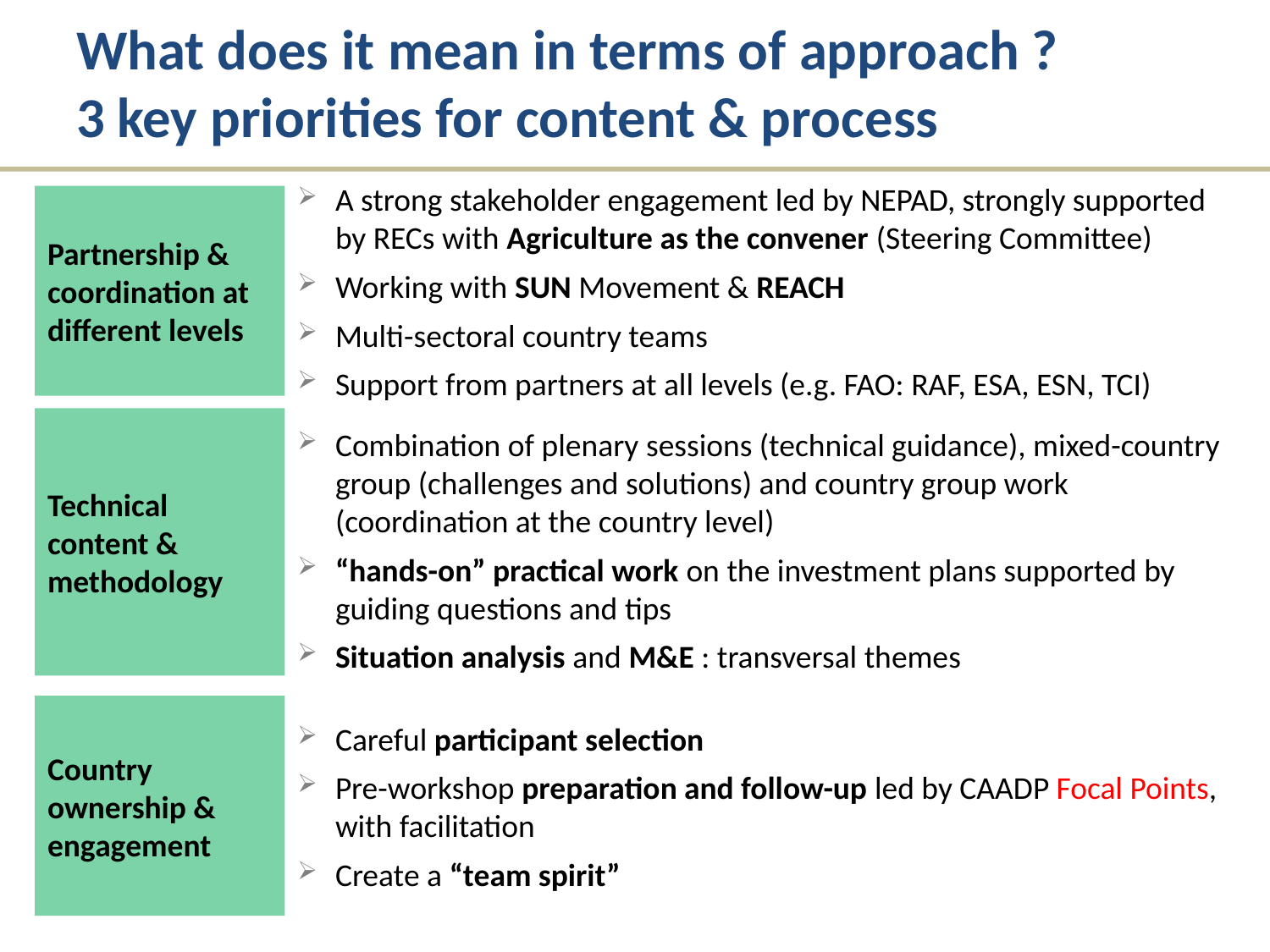

# What does it mean in terms of approach ? 3 key priorities for content & process
Partnership & coordination at different levels
A strong stakeholder engagement led by NEPAD, strongly supported by RECs with Agriculture as the convener (Steering Committee)
Working with SUN Movement & REACH
Multi-sectoral country teams
Support from partners at all levels (e.g. FAO: RAF, ESA, ESN, TCI)
Technical content & methodology
Combination of plenary sessions (technical guidance), mixed-country group (challenges and solutions) and country group work (coordination at the country level)
“hands-on” practical work on the investment plans supported by guiding questions and tips
Situation analysis and M&E : transversal themes
Country ownership & engagement
Careful participant selection
Pre-workshop preparation and follow-up led by CAADP Focal Points, with facilitation
Create a “team spirit”